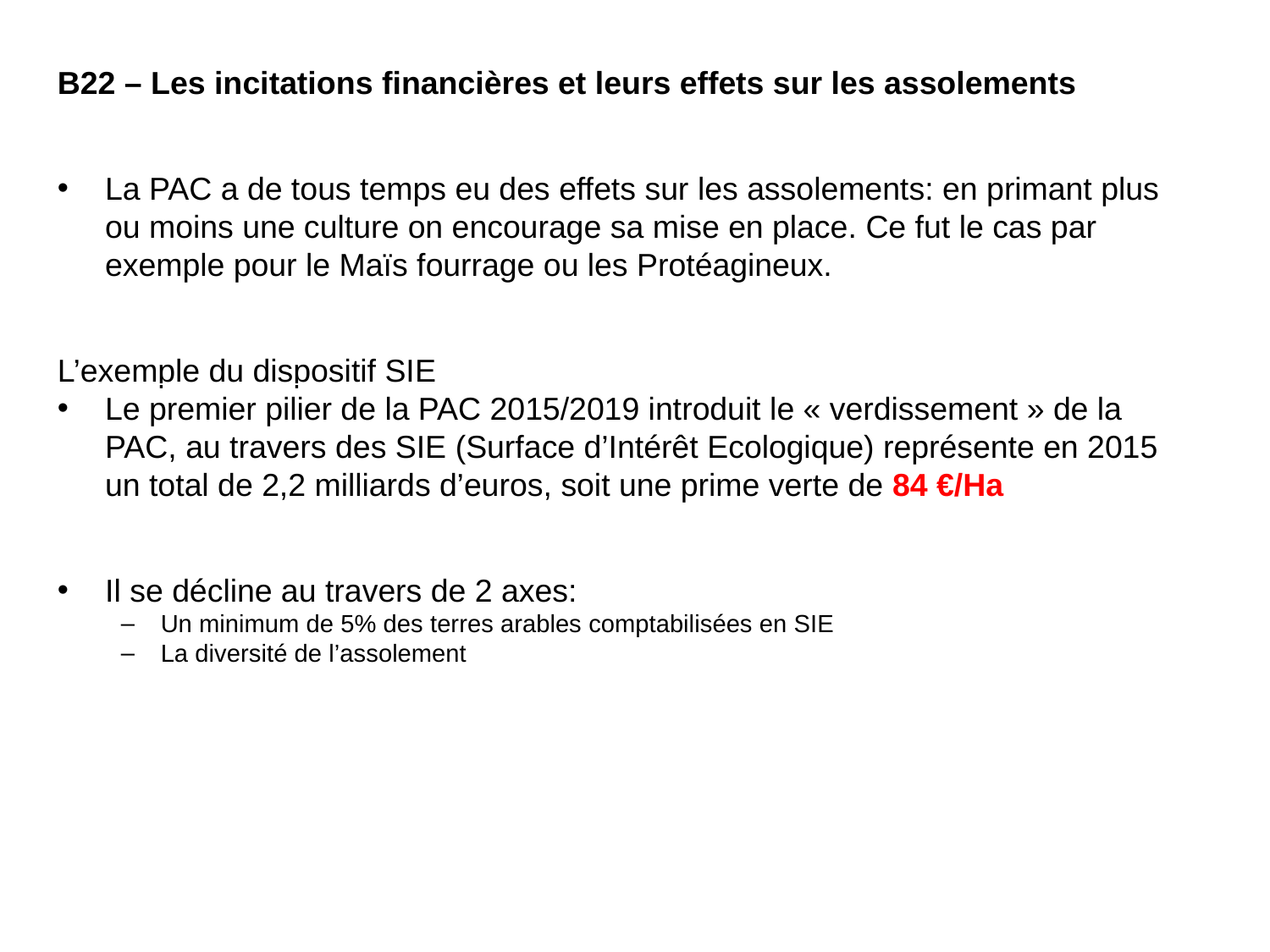

B22 – Les incitations financières et leurs effets sur les assolements

La PAC a de tous temps eu des effets sur les assolements: en primant plus ou moins une culture on encourage sa mise en place. Ce fut le cas par exemple pour le Maïs fourrage ou les Protéagineux.

L’exemple du dispositif SIE
Le premier pilier de la PAC 2015/2019 introduit le « verdissement » de la PAC, au travers des SIE (Surface d’Intérêt Ecologique) représente en 2015 un total de 2,2 milliards d’euros, soit une prime verte de 84 €/Ha

Il se décline au travers de 2 axes:
Un minimum de 5% des terres arables comptabilisées en SIE
La diversité de l’assolement